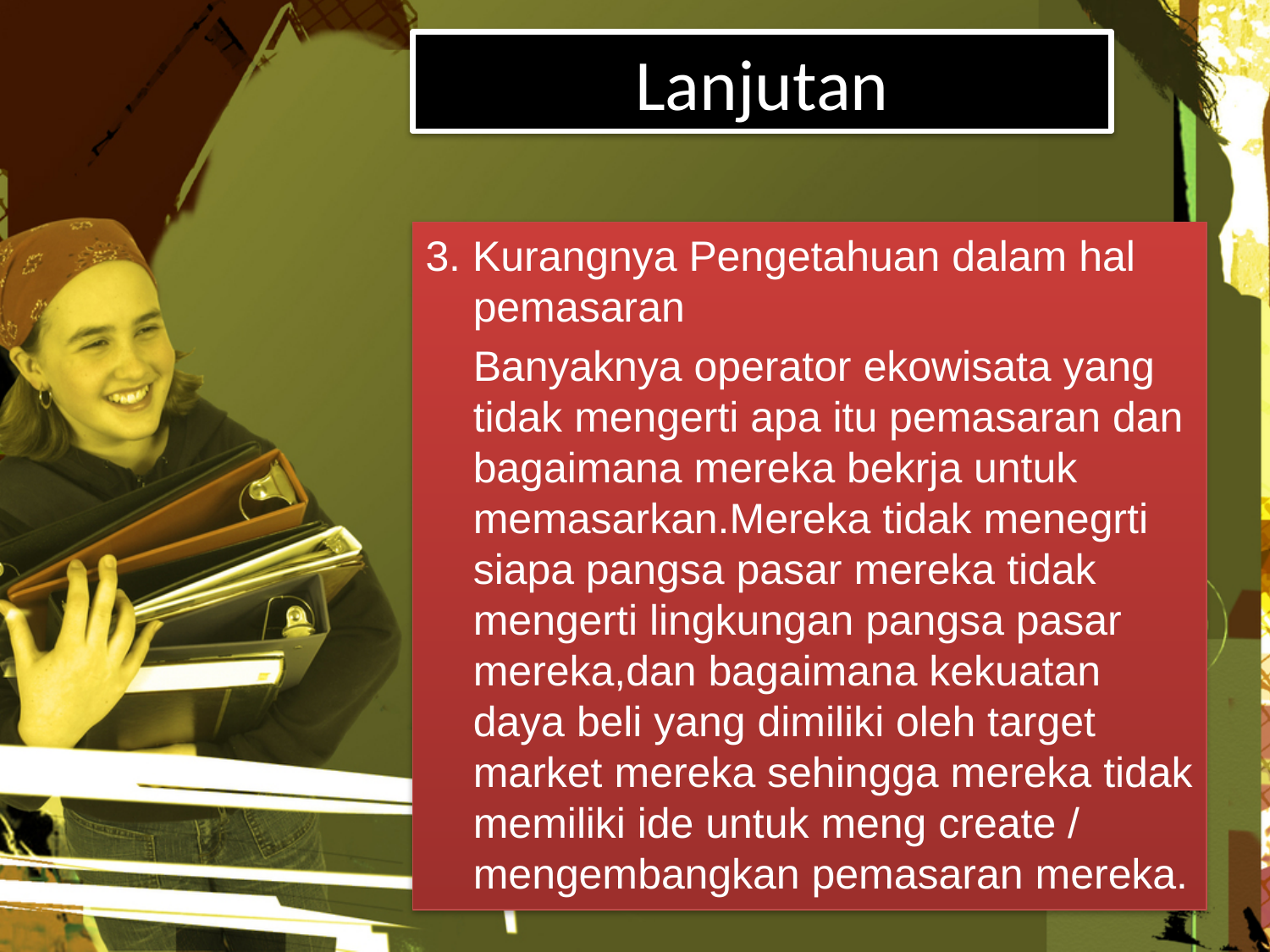

# Lanjutan
3. Kurangnya Pengetahuan dalam hal pemasaran
	Banyaknya operator ekowisata yang tidak mengerti apa itu pemasaran dan bagaimana mereka bekrja untuk memasarkan.Mereka tidak menegrti siapa pangsa pasar mereka tidak mengerti lingkungan pangsa pasar mereka,dan bagaimana kekuatan daya beli yang dimiliki oleh target market mereka sehingga mereka tidak memiliki ide untuk meng create / mengembangkan pemasaran mereka.